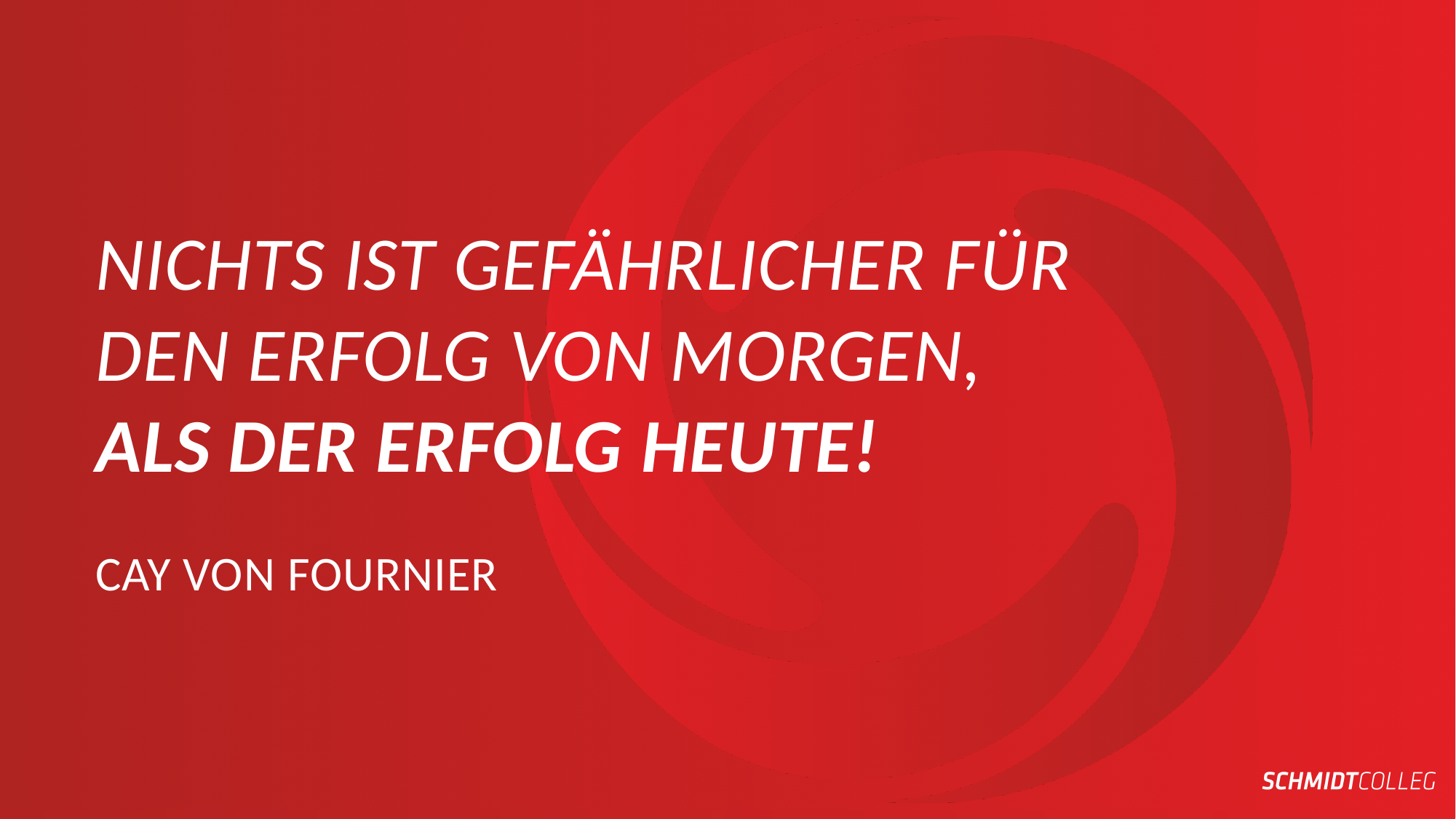

NICHTS IST GEFÄHRLICHER FÜR DEN ERFOLG VON MORGEN,
ALS DER ERFOLG HEUTE!

CAY VON FOURNIER